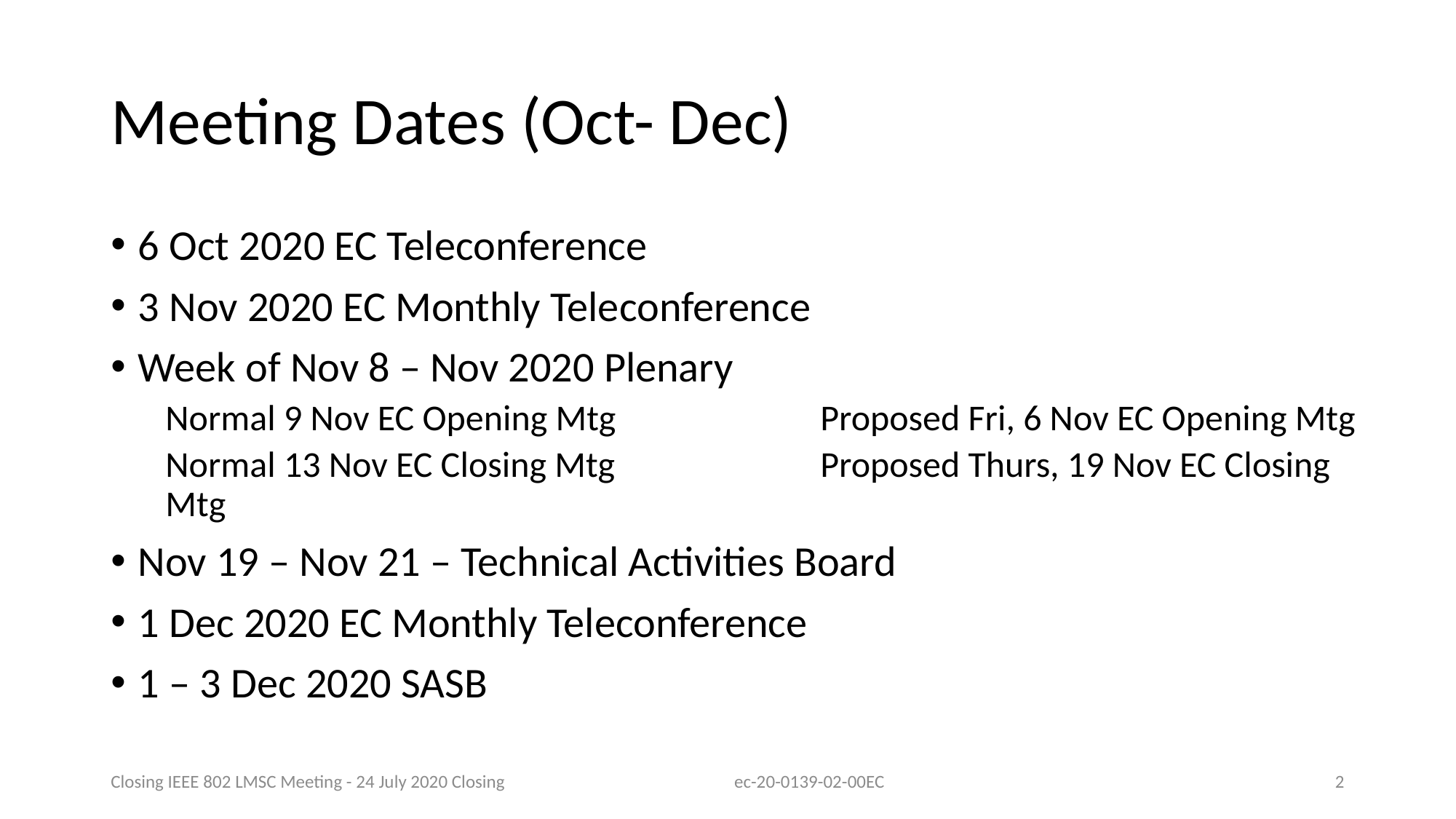

# Meeting Dates (Oct- Dec)
6 Oct 2020 EC Teleconference
3 Nov 2020 EC Monthly Teleconference
Week of Nov 8 – Nov 2020 Plenary
Normal 9 Nov EC Opening Mtg		Proposed Fri, 6 Nov EC Opening Mtg
Normal 13 Nov EC Closing Mtg		Proposed Thurs, 19 Nov EC Closing Mtg
Nov 19 – Nov 21 – Technical Activities Board
1 Dec 2020 EC Monthly Teleconference
1 – 3 Dec 2020 SASB
Closing IEEE 802 LMSC Meeting - 24 July 2020 Closing
ec-20-0139-02-00EC
2